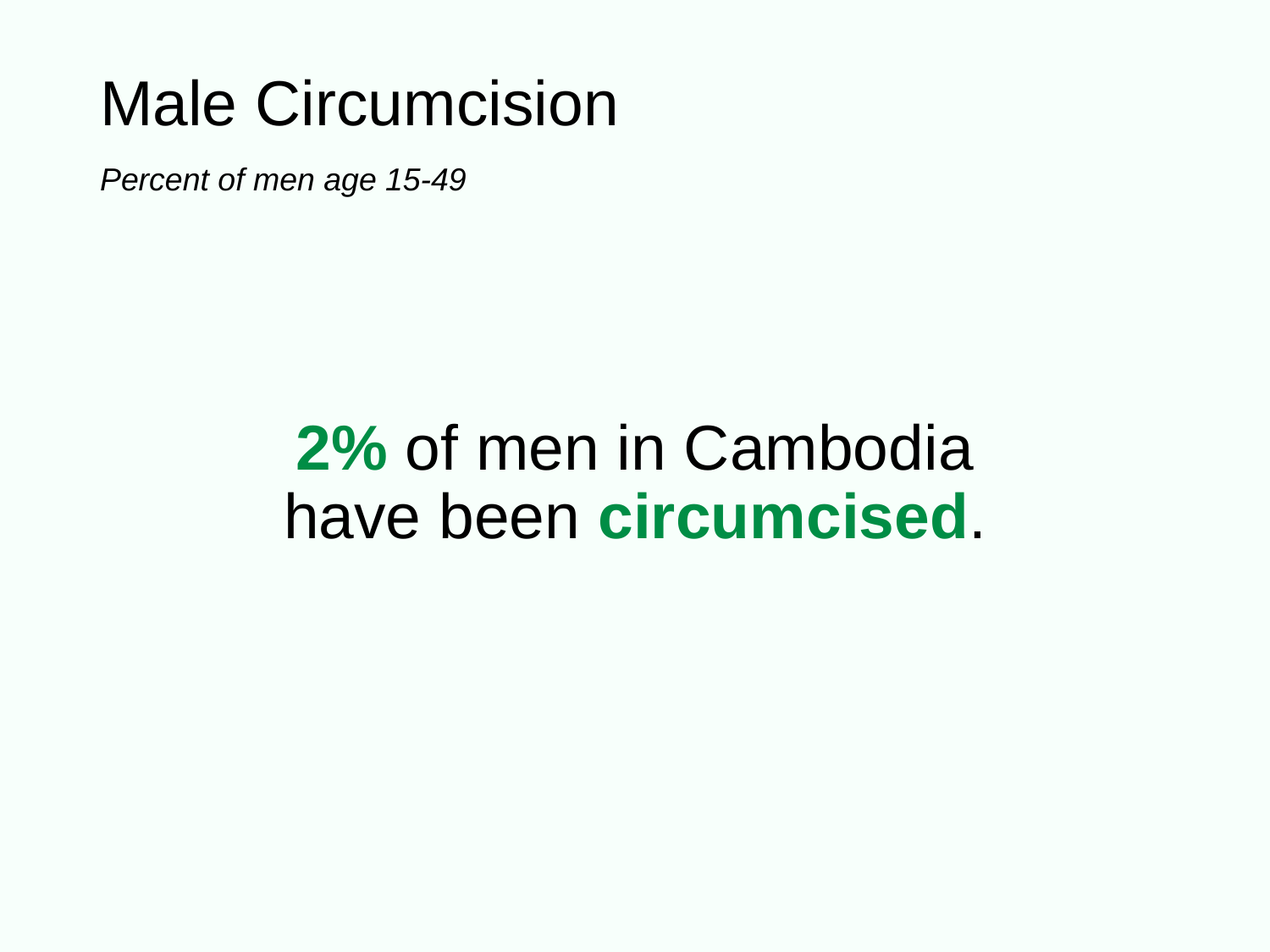

# Male Circumcision
Percent of men age 15-49
2% of men in Cambodia have been circumcised.